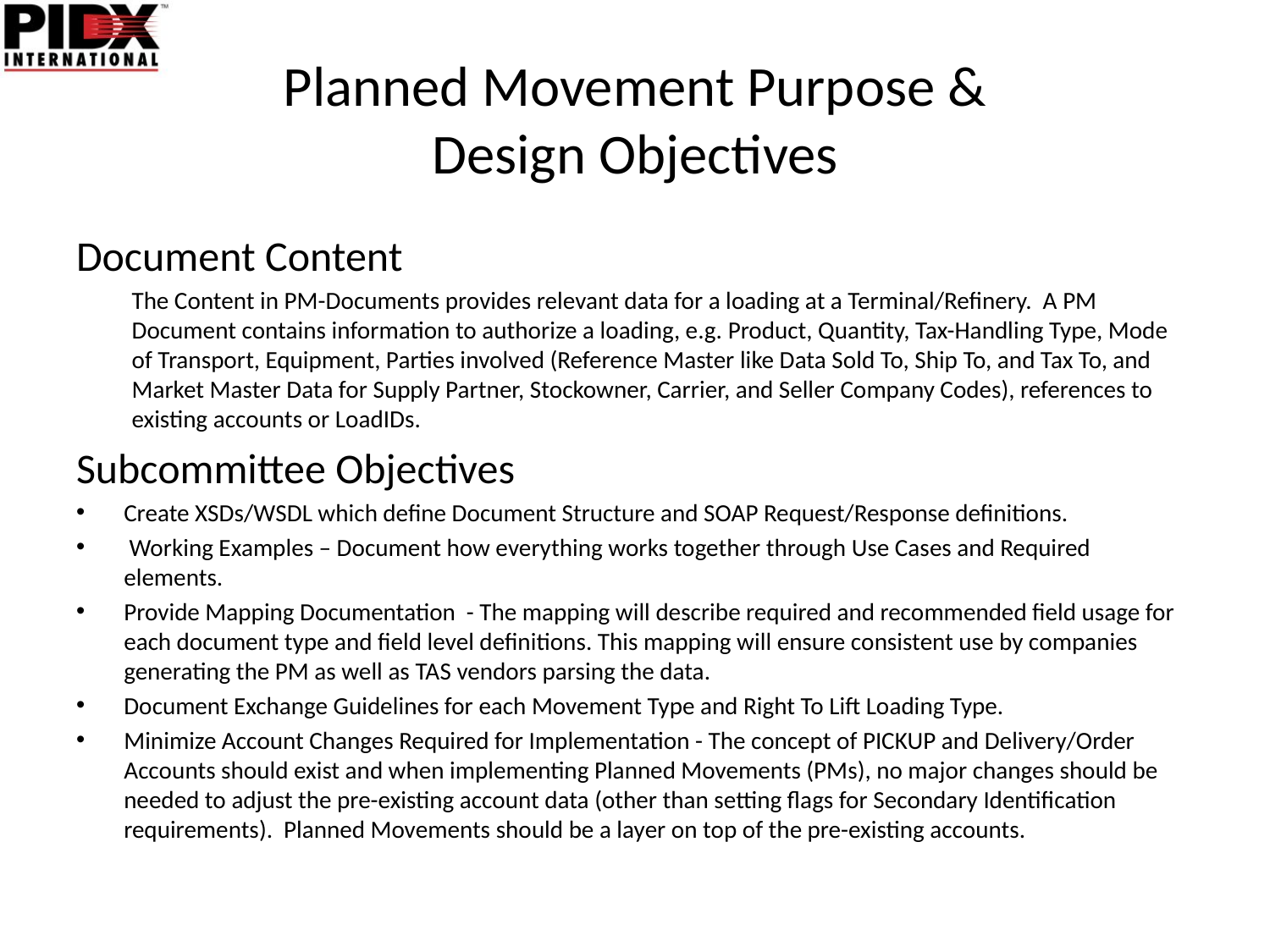

# Planned Movement Purpose & Design Objectives
Document Content
The Content in PM-Documents provides relevant data for a loading at a Terminal/Refinery.  A PM Document contains information to authorize a loading, e.g. Product, Quantity, Tax-Handling Type, Mode of Transport, Equipment, Parties involved (Reference Master like Data Sold To, Ship To, and Tax To, and Market Master Data for Supply Partner, Stockowner, Carrier, and Seller Company Codes), references to existing accounts or LoadIDs.
Subcommittee Objectives
Create XSDs/WSDL which define Document Structure and SOAP Request/Response definitions.
 Working Examples – Document how everything works together through Use Cases and Required elements.
Provide Mapping Documentation  - The mapping will describe required and recommended field usage for each document type and field level definitions. This mapping will ensure consistent use by companies generating the PM as well as TAS vendors parsing the data.
Document Exchange Guidelines for each Movement Type and Right To Lift Loading Type.
Minimize Account Changes Required for Implementation - The concept of PICKUP and Delivery/Order Accounts should exist and when implementing Planned Movements (PMs), no major changes should be needed to adjust the pre-existing account data (other than setting flags for Secondary Identification requirements).  Planned Movements should be a layer on top of the pre-existing accounts.